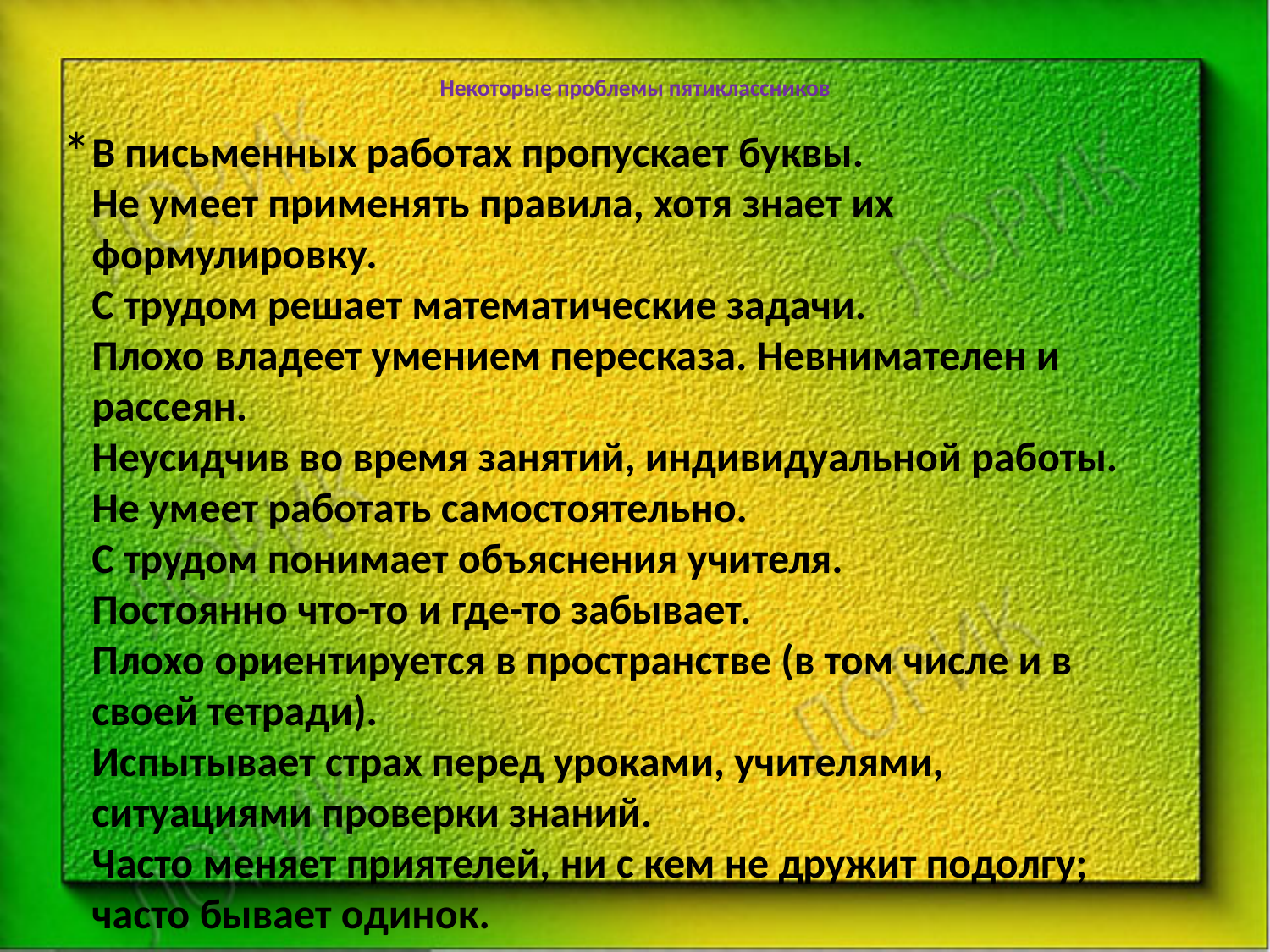

# Некоторые проблемы пятиклассников
*
В письменных работах пропускает буквы.
Не умеет применять правила, хотя знает их формулировку.
С трудом решает математические задачи.
Плохо владеет умением пересказа. Невнимателен и рассеян.
Неусидчив во время занятий, индивидуальной работы.
Не умеет работать самостоятельно.
С трудом понимает объяснения учителя.
Постоянно что-то и где-то забывает.
Плохо ориентируется в пространстве (в том числе и в своей тетради).
Испытывает страх перед уроками, учителями, ситуациями проверки знаний.
Часто меняет приятелей, ни с кем не дружит подолгу; часто бывает одинок.